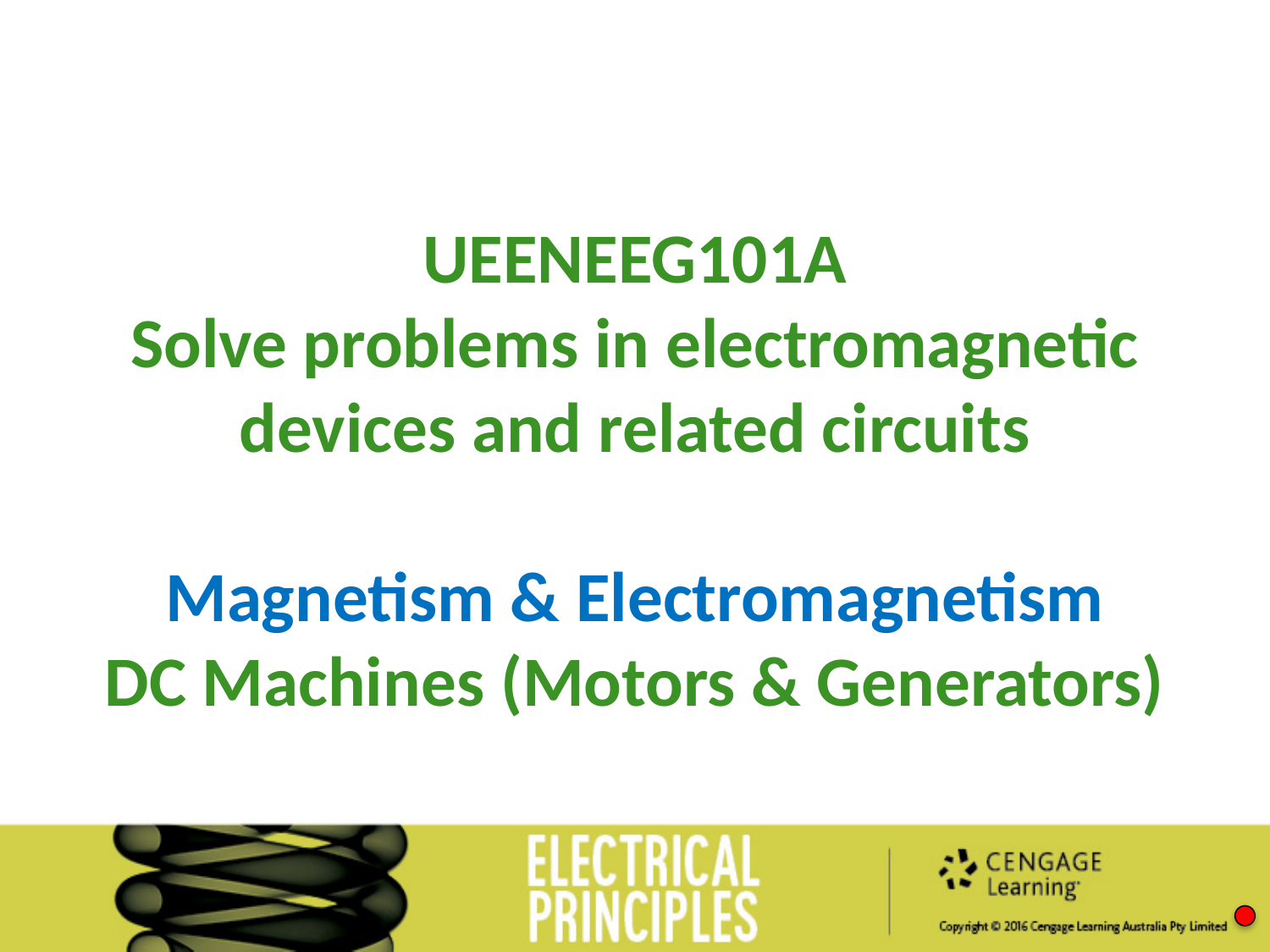

UEENEEG101A
Solve problems in electromagnetic devices and related circuits

Magnetism & Electromagnetism
DC Machines (Motors & Generators)